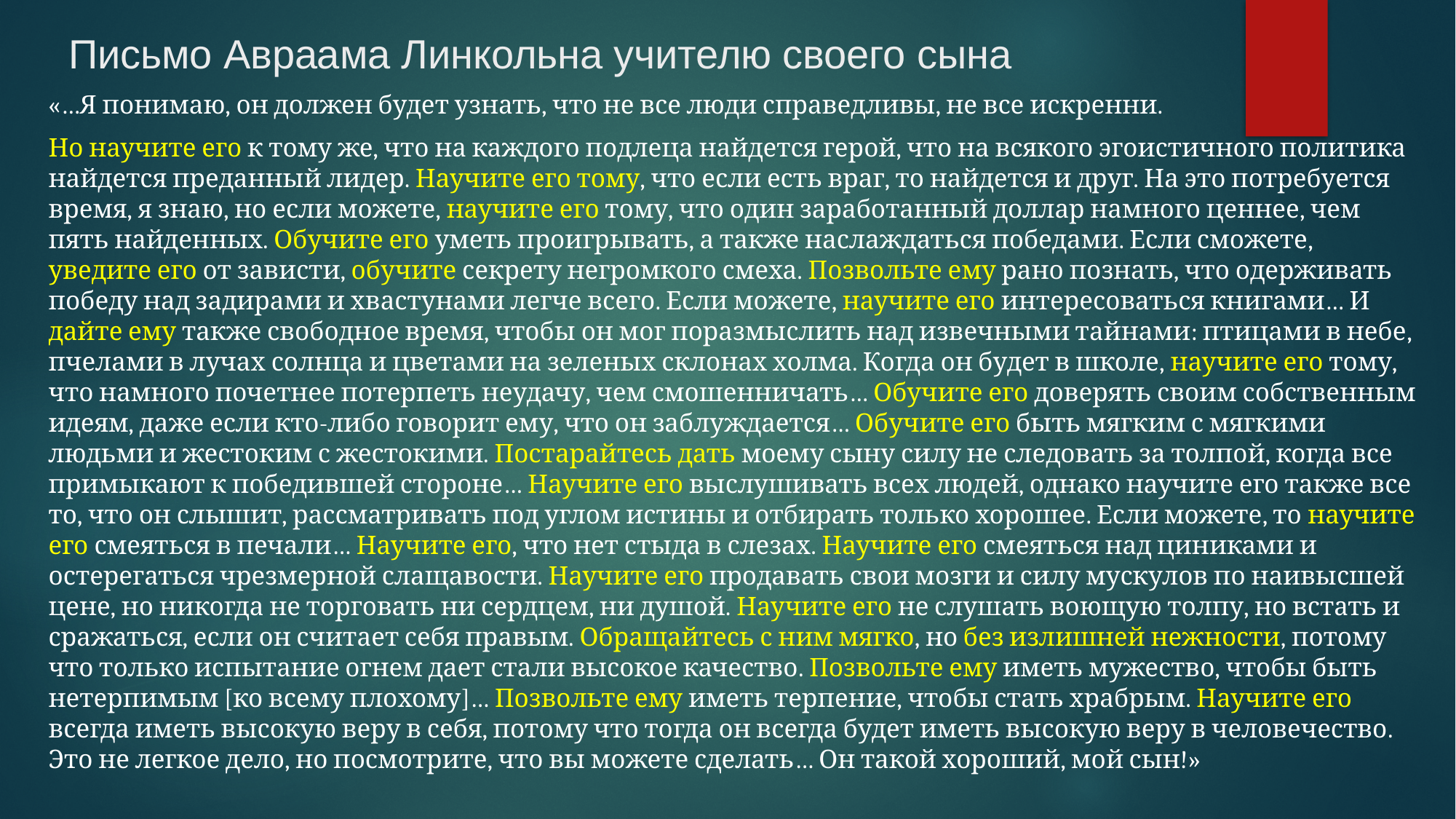

# Письмо Авраама Линкольна учителю своего сына
«…Я понимаю, он должен будет узнать, что не все люди справедливы, не все искренни.
Но научите его к тому же, что на каждого подлеца найдется герой, что на всякого эгоистичного политика найдется преданный лидер. Научите его тому, что если есть враг, то найдется и друг. На это потребуется время, я знаю, но если можете, научите его тому, что один заработанный доллар намного ценнее, чем пять найденных. Обучите его уметь проигрывать, а также наслаждаться победами. Если сможете, уведите его от зависти, обучите секрету негромкого смеха. Позвольте ему рано познать, что одерживать победу над задирами и хвастунами легче всего. Если можете, научите его интересоваться книгами… И дайте ему также свободное время, чтобы он мог поразмыслить над извечными тайнами: птицами в небе, пчелами в лучах солнца и цветами на зеленых склонах холма. Когда он будет в школе, научите его тому, что намного почетнее потерпеть неудачу, чем смошенничать… Обучите его доверять своим собственным идеям, даже если кто-либо говорит ему, что он заблуждается… Обучите его быть мягким с мягкими людьми и жестоким с жестокими. Постарайтесь дать моему сыну силу не следовать за толпой, когда все примыкают к победившей стороне… Научите его выслушивать всех людей, однако научите его также все то, что он слышит, рассматривать под углом истины и отбирать только хорошее. Если можете, то научите его смеяться в печали… Научите его, что нет стыда в слезах. Научите его смеяться над циниками и остерегаться чрезмерной слащавости. Научите его продавать свои мозги и силу мускулов по наивысшей цене, но никогда не торговать ни сердцем, ни душой. Научите его не слушать воющую толпу, но встать и сражаться, если он считает себя правым. Обращайтесь с ним мягко, но без излишней нежности, потому что только испытание огнем дает стали высокое качество. Позвольте ему иметь мужество, чтобы быть нетерпимым [ко всему плохому]… Позвольте ему иметь терпение, чтобы стать храбрым. Научите его всегда иметь высокую веру в себя, потому что тогда он всегда будет иметь высокую веру в человечество. Это не легкое дело, но посмотрите, что вы можете сделать… Он такой хороший, мой сын!»